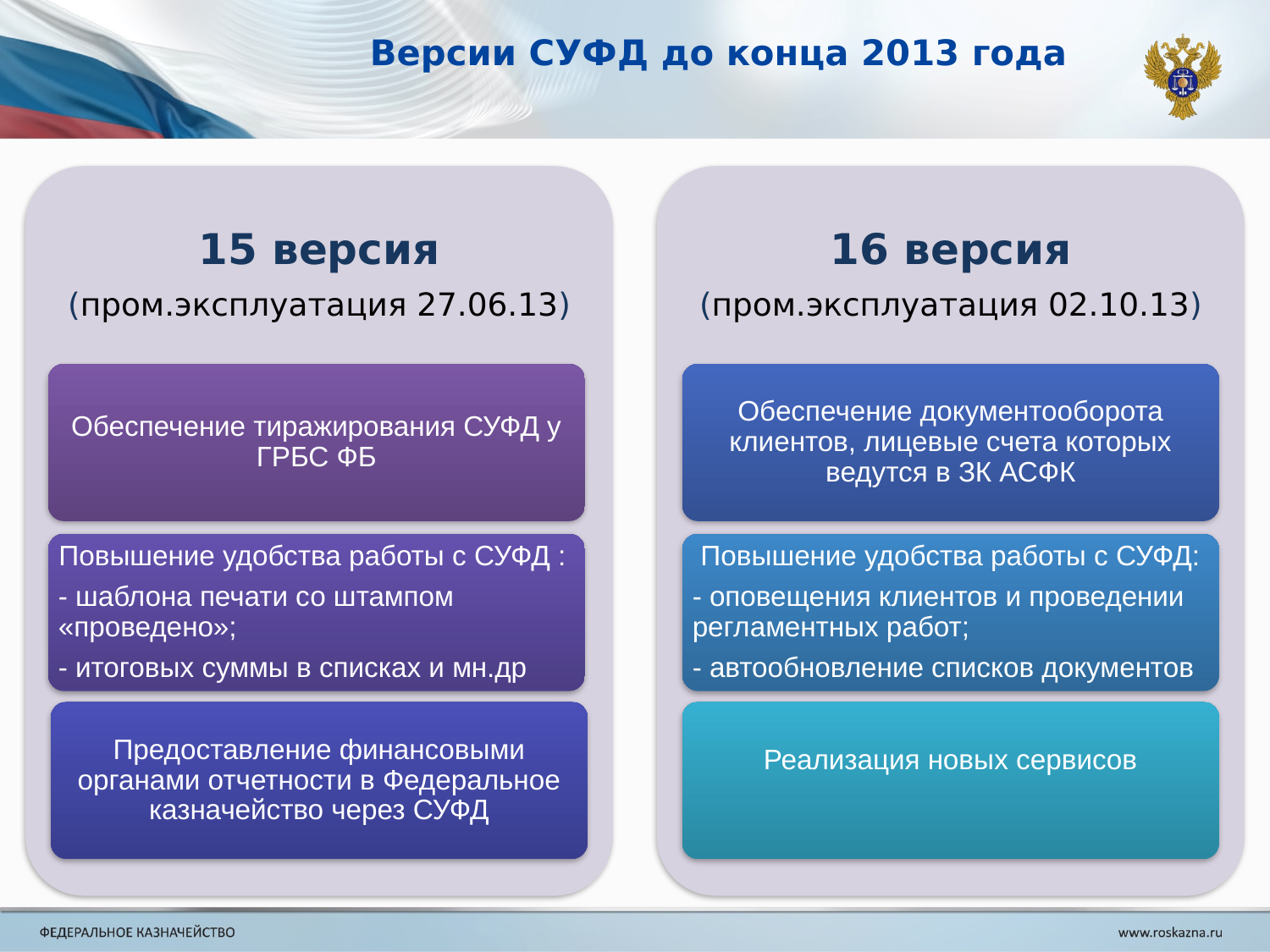

# Версии СУФД до конца 2013 года
15 версия
(пром.эксплуатация 27.06.13)
Обеспечение тиражирования СУФД у ГРБС ФБ
Повышение удобства работы с СУФД :
- шаблона печати со штампом «проведено»;
- итоговых суммы в списках и мн.др
Предоставление финансовыми органами отчетности в Федеральное казначейство через СУФД
16 версия
(пром.эксплуатация 02.10.13)
Обеспечение документооборота клиентов, лицевые счета которых ведутся в ЗК АСФК
Повышение удобства работы с СУФД:
- оповещения клиентов и проведении регламентных работ;
- автообновление списков документов
Реализация новых сервисов